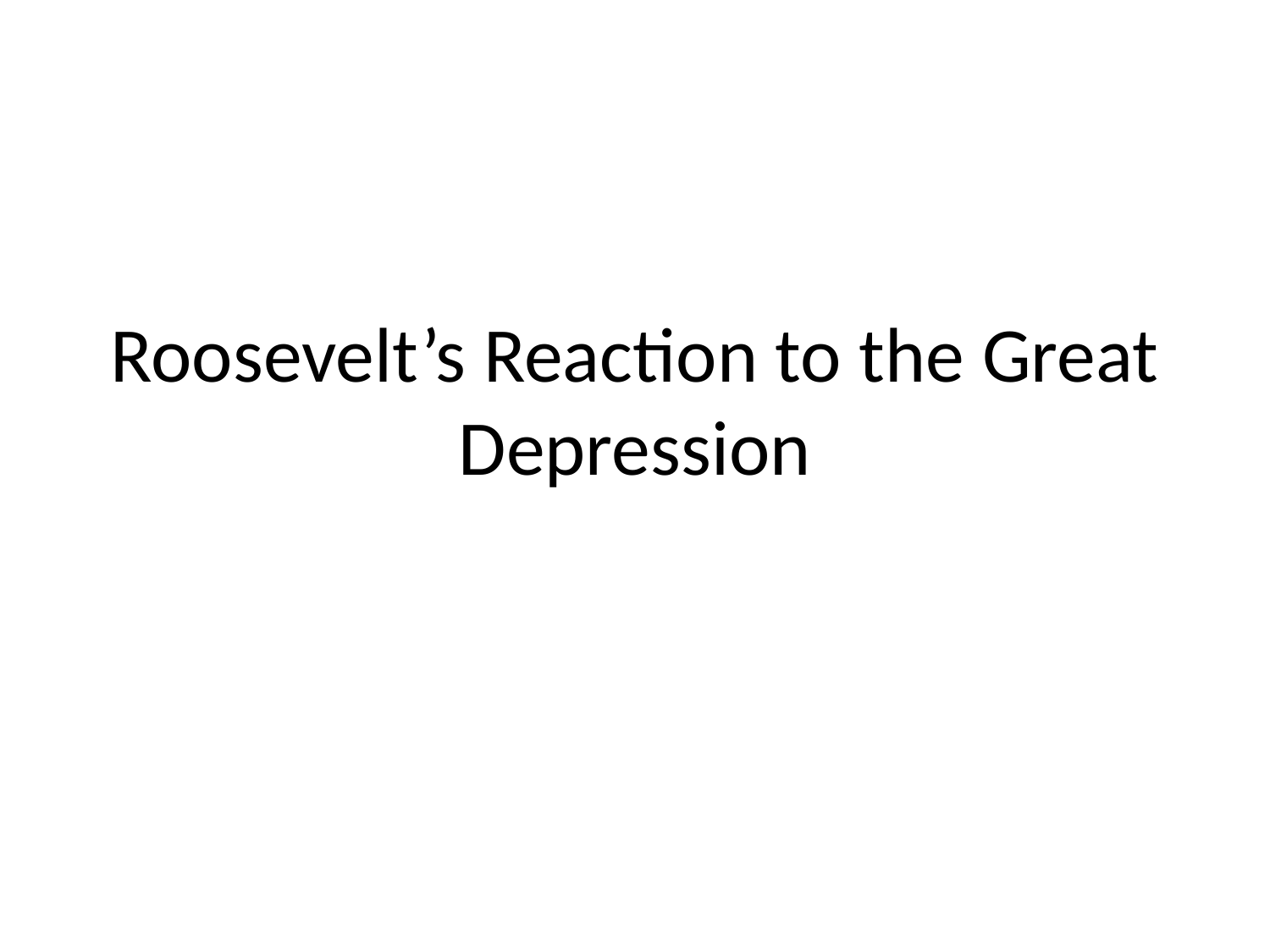

# Roosevelt’s Reaction to the Great Depression